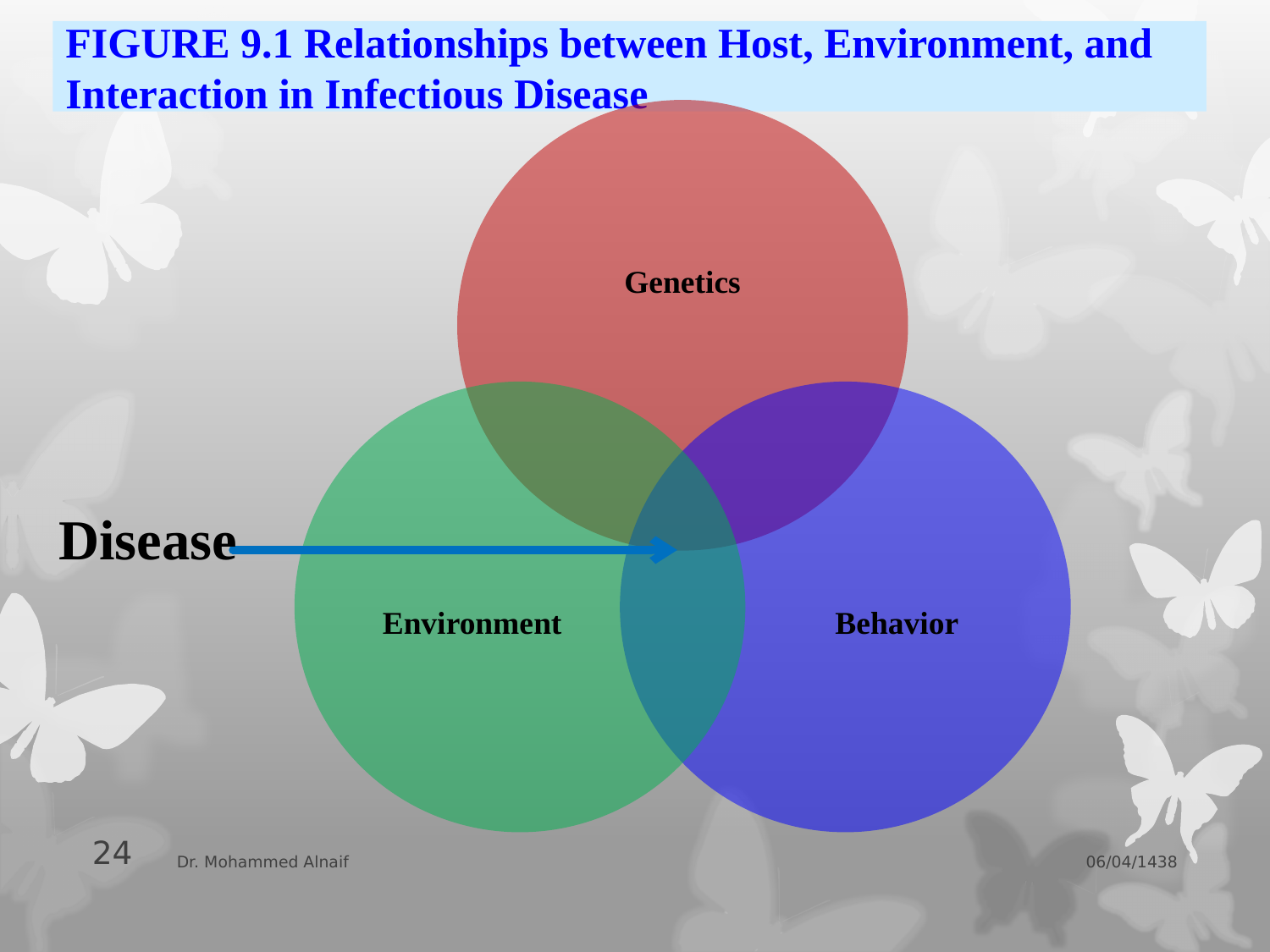

# FIGURE 9.1 Relationships between Host, Environment, and Interaction in Infectious Disease
Genetics
 Behavior
Environment
Disease
24
Dr. Mohammed Alnaif
06/04/1438